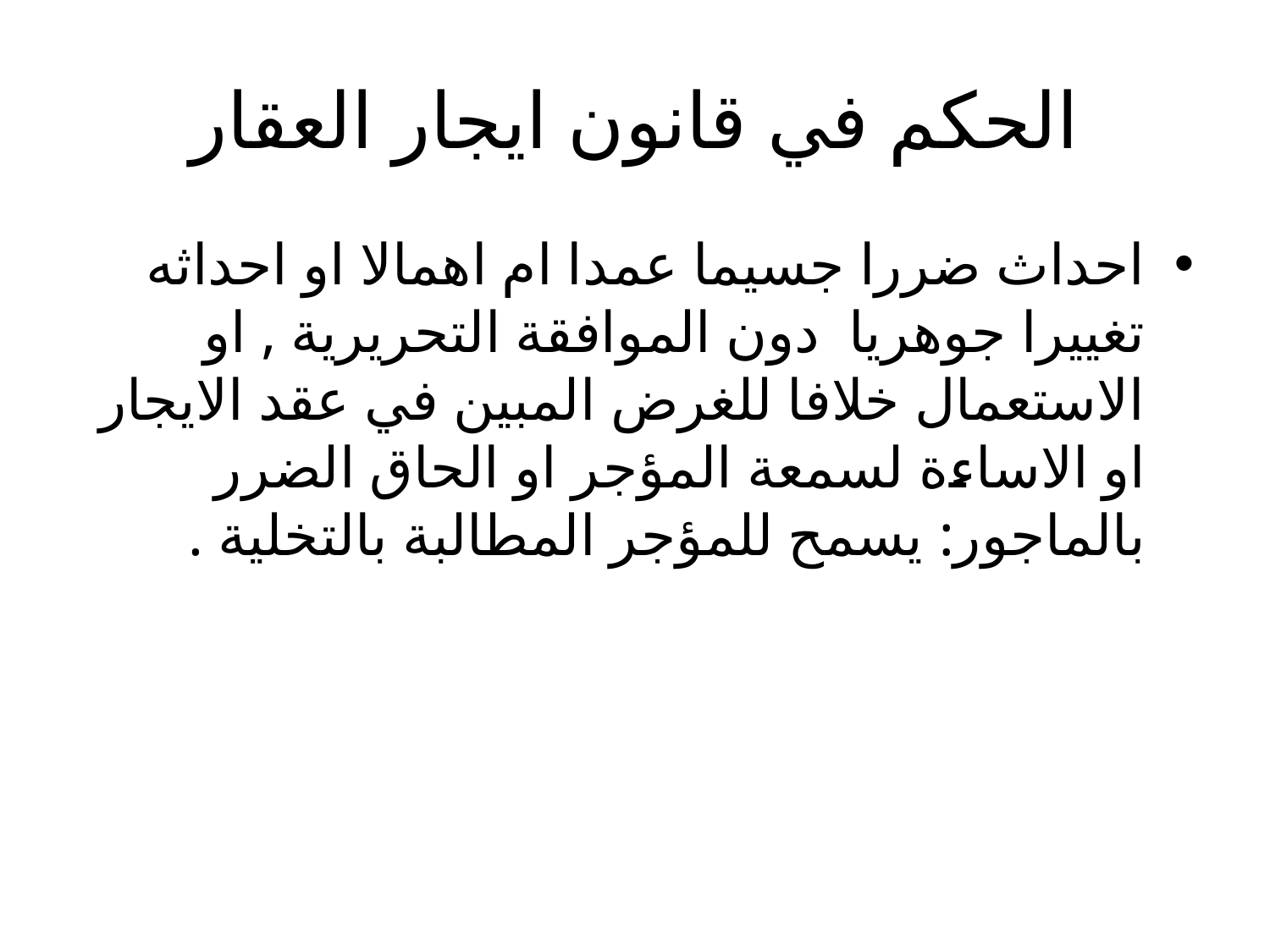

# الحكم في قانون ايجار العقار
احداث ضررا جسيما عمدا ام اهمالا او احداثه تغييرا جوهريا  دون الموافقة التحريرية , او الاستعمال خلافا للغرض المبين في عقد الايجار او الاساءة لسمعة المؤجر او الحاق الضرر بالماجور: يسمح للمؤجر المطالبة بالتخلية .